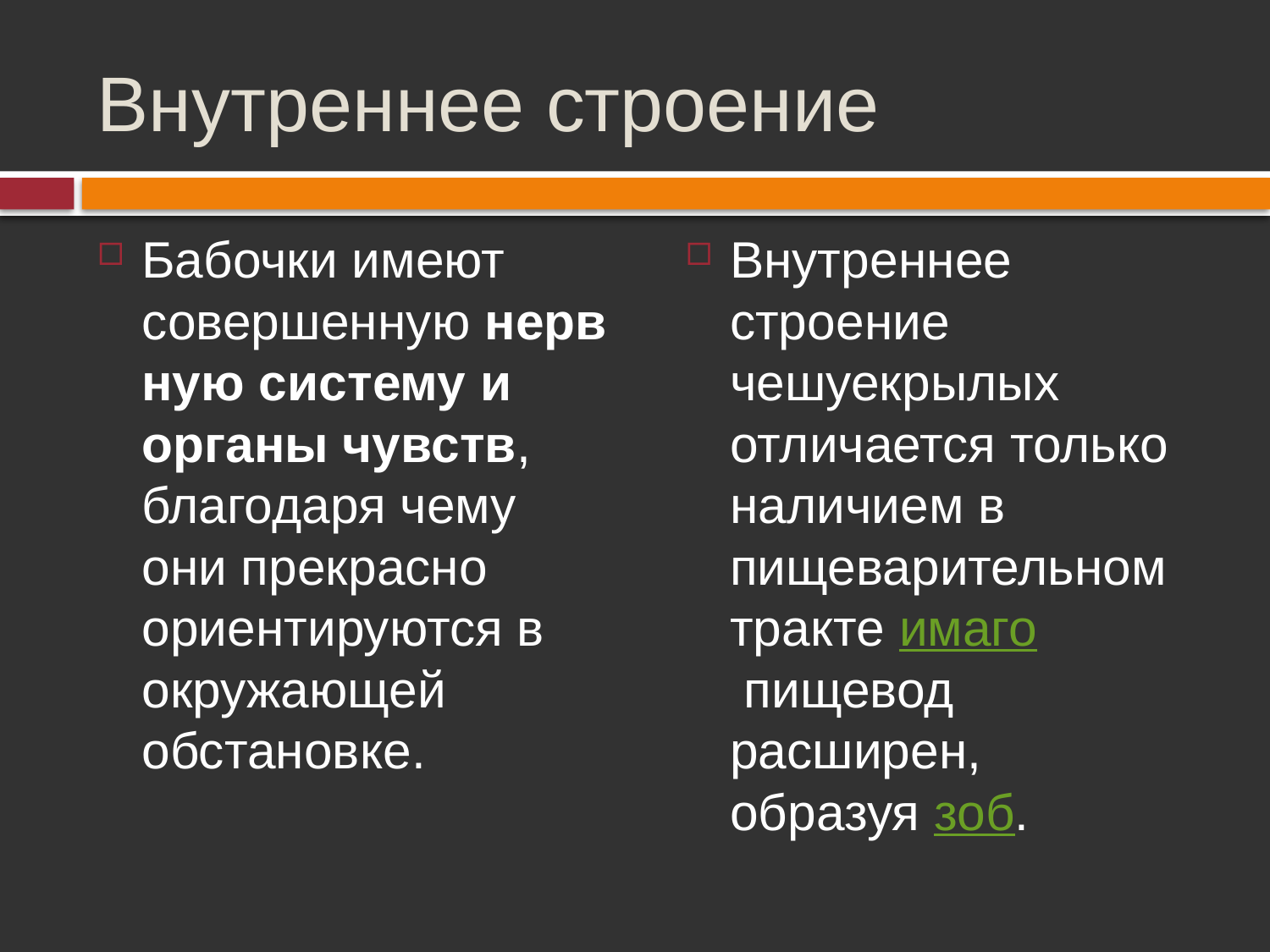

# Внутреннее строение
Бабочки имеют совершенную нервную систему и органы чувств, благодаря чему они прекрасно ориентируются в окружающей обстановке.

Внутреннее строение чешуекрылых отличается только наличием в пищеварительном тракте имаго пищевод расширен, образуя зоб.